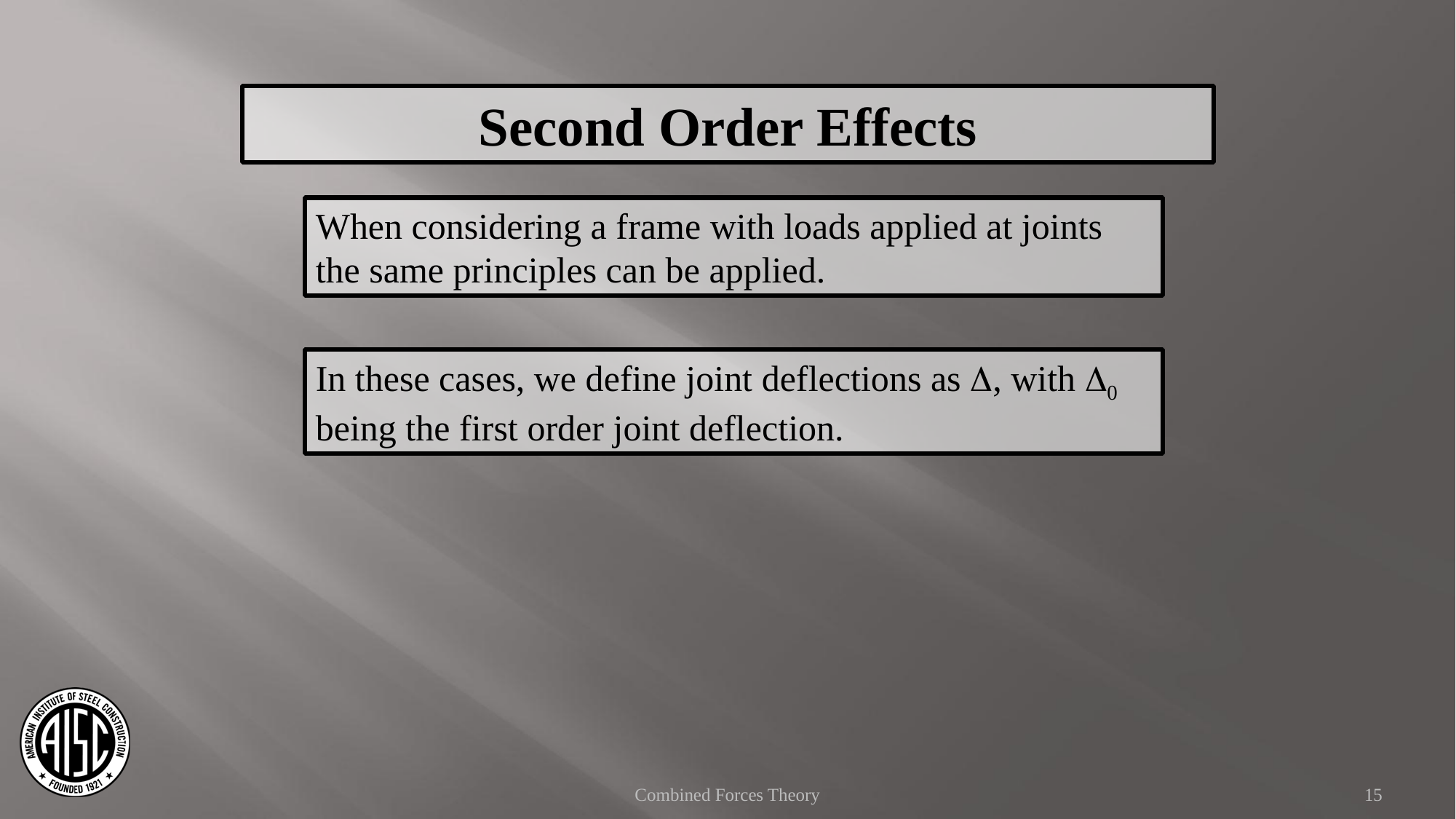

Second Order Effects
When considering a frame with loads applied at joints the same principles can be applied.
In these cases, we define joint deflections as Δ, with Δ0 being the first order joint deflection.
Combined Forces Theory
15